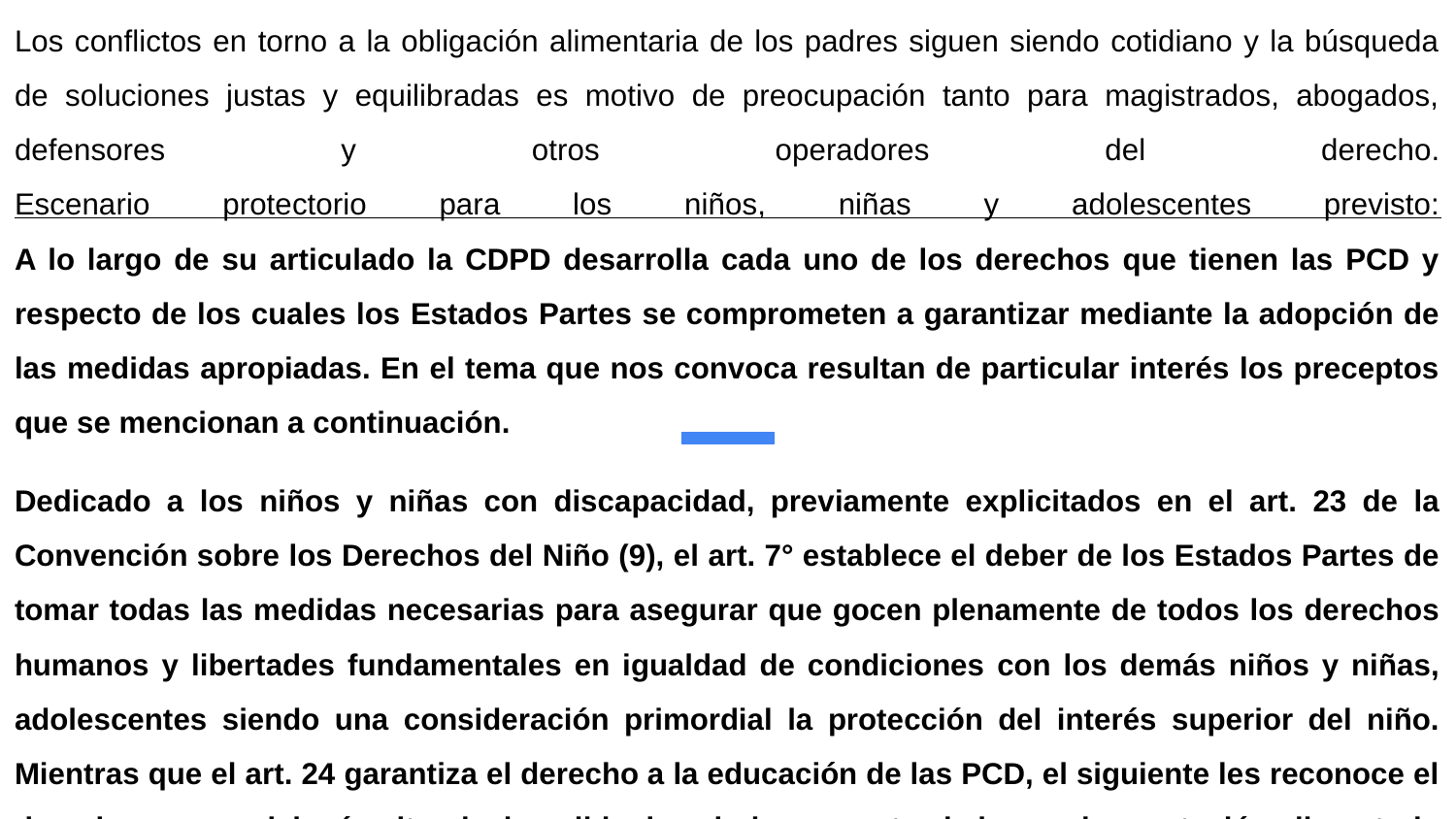

Los conflictos en torno a la obligación alimentaria de los padres siguen siendo cotidiano y la búsqueda de soluciones justas y equilibradas es motivo de preocupación tanto para magistrados, abogados, defensores y otros operadores del derecho.
Escenario protectorio para los niños, niñas y adolescentes previsto:
A lo largo de su articulado la CDPD desarrolla cada uno de los derechos que tienen las PCD y respecto de los cuales los Estados Partes se comprometen a garantizar mediante la adopción de las medidas apropiadas. En el tema que nos convoca resultan de particular interés los preceptos que se mencionan a continuación.
Dedicado a los niños y niñas con discapacidad, previamente explicitados en el art. 23 de la Convención sobre los Derechos del Niño (9), el art. 7° establece el deber de los Estados Partes de tomar todas las medidas necesarias para asegurar que gocen plenamente de todos los derechos humanos y libertades fundamentales en igualdad de condiciones con los demás niños y niñas, adolescentes siendo una consideración primordial la protección del interés superior del niño. Mientras que el art. 24 garantiza el derecho a la educación de las PCD, el siguiente les reconoce el derecho a gozar del más alto nivel posible de salud y que este al alcance la prestación alimentaria a la P.C.D con perspectiva de género.